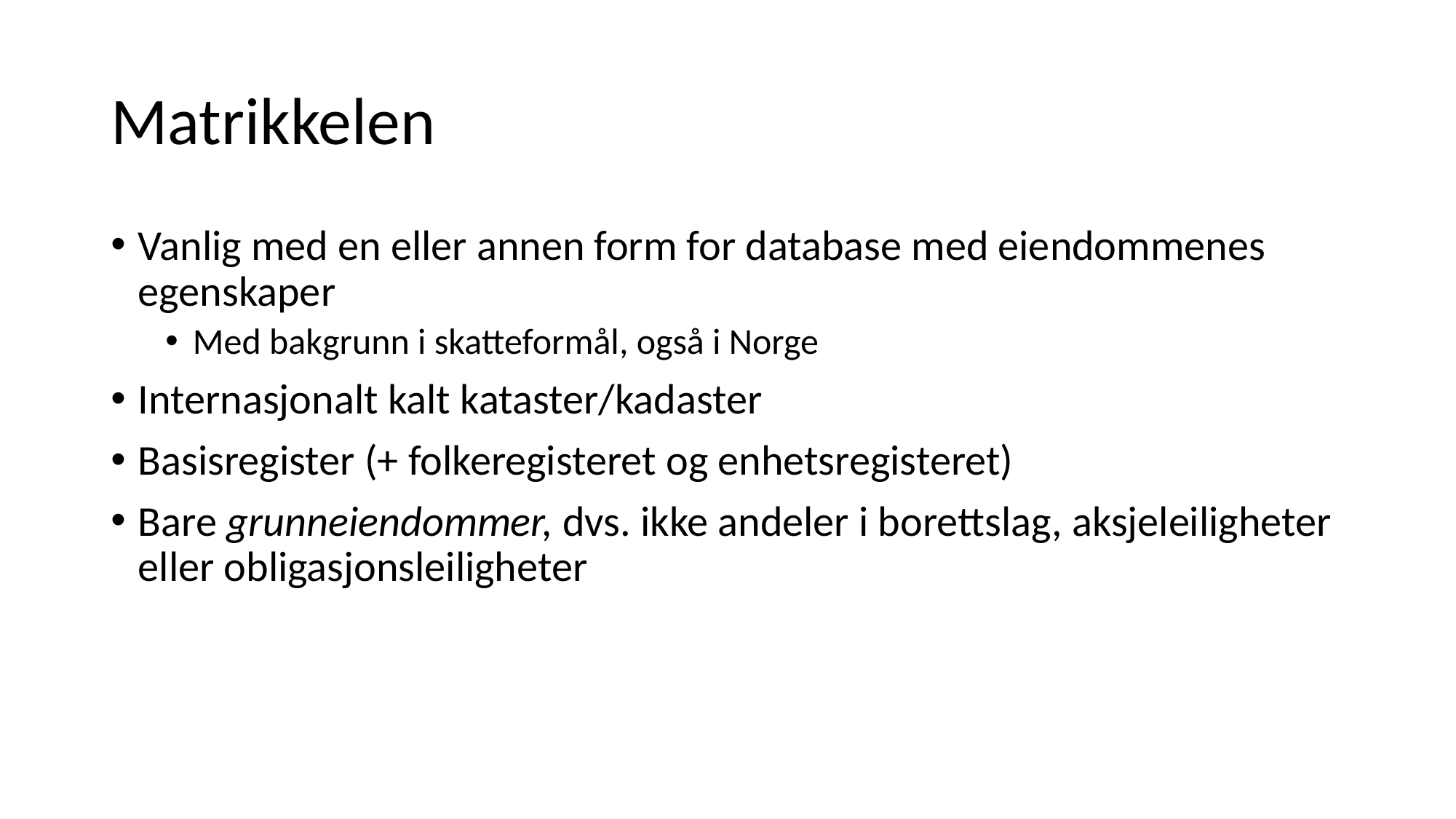

# Matrikkelen
Vanlig med en eller annen form for database med eiendommenes egenskaper
Med bakgrunn i skatteformål, også i Norge
Internasjonalt kalt kataster/kadaster
Basisregister (+ folkeregisteret og enhetsregisteret)
Bare grunneiendommer, dvs. ikke andeler i borettslag, aksjeleiligheter eller obligasjonsleiligheter